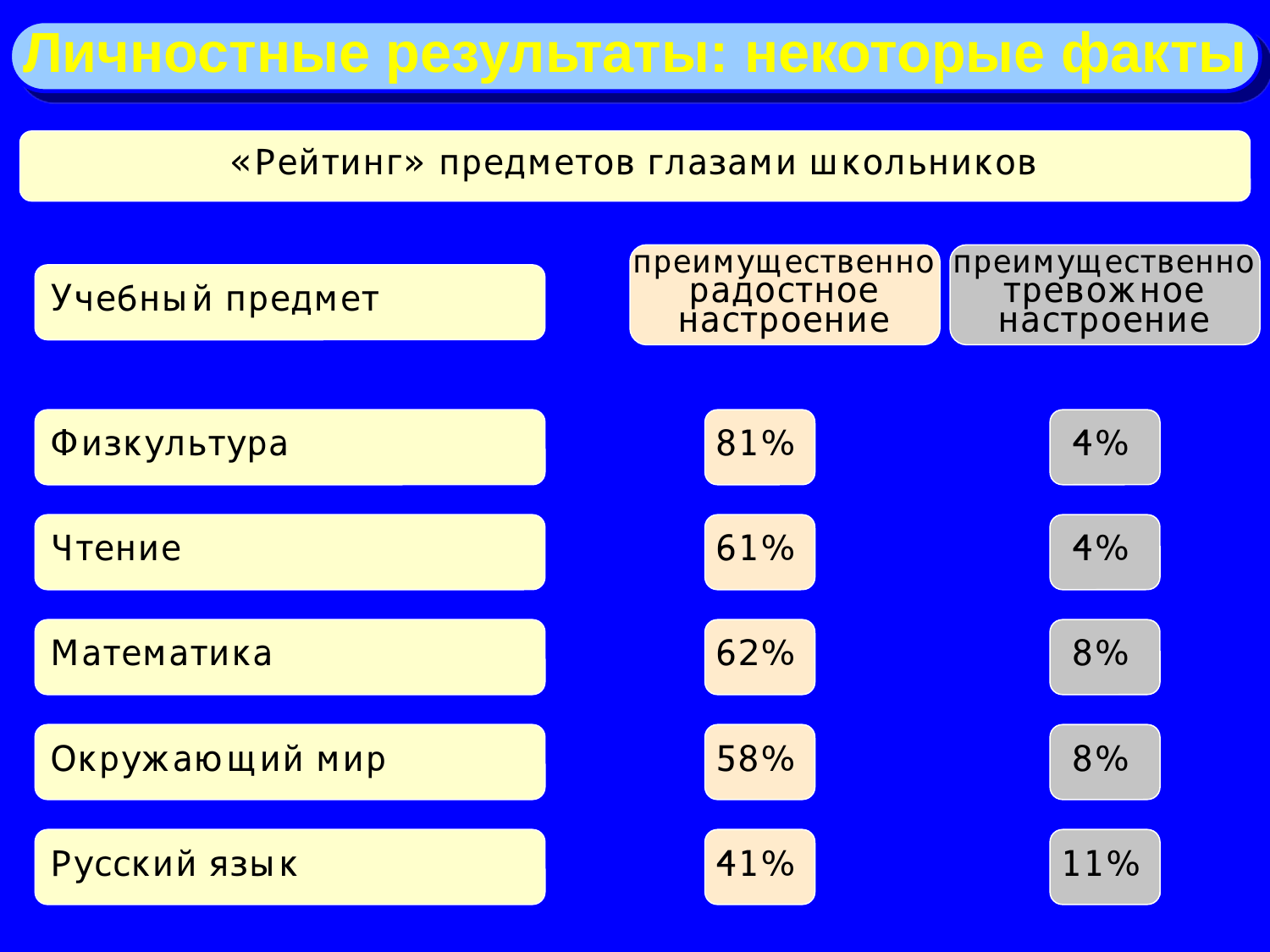

Личностные результаты: некоторые факты
«Рейтинг» предметов глазами школьников
преимущественно
радостное
настроение
преимущественно
тревожное
настроение
Учебный предмет
Физкультура
81%
4%
Чтение
61%
4%
Математика
62%
8%
Окружающий мир
58%
8%
Русский язык
41%
11%
56